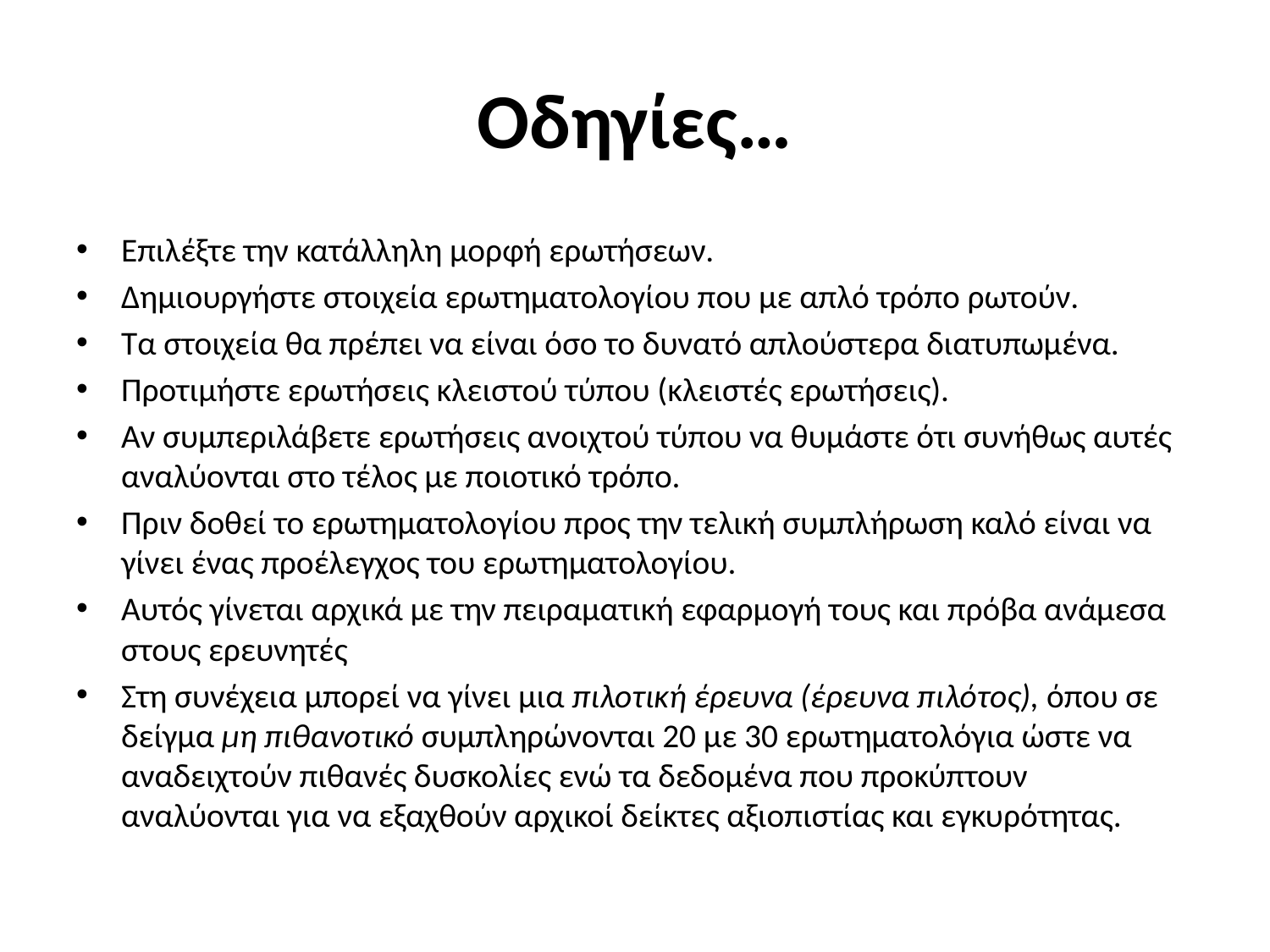

# Οδηγίες…
Επιλέξτε την κατάλληλη μορφή ερωτήσεων.
Δημιουργήστε στοιχεία ερωτηματολογίου που με απλό τρόπο ρωτούν.
Τα στοιχεία θα πρέπει να είναι όσο το δυνατό απλούστερα διατυπωμένα.
Προτιμήστε ερωτήσεις κλειστού τύπου (κλειστές ερωτήσεις).
Αν συμπεριλάβετε ερωτήσεις ανοιχτού τύπου να θυμάστε ότι συνήθως αυτές αναλύονται στο τέλος με ποιοτικό τρόπο.
Πριν δοθεί το ερωτηματολογίου προς την τελική συμπλήρωση καλό είναι να γίνει ένας προέλεγχος του ερωτηματολογίου.
Αυτός γίνεται αρχικά με την πειραματική εφαρμογή τους και πρόβα ανάμεσα στους ερευνητές
Στη συνέχεια μπορεί να γίνει μια πιλοτική έρευνα (έρευνα πιλότος), όπου σε δείγμα μη πιθανοτικό συμπληρώνονται 20 με 30 ερωτηματολόγια ώστε να αναδειχτούν πιθανές δυσκολίες ενώ τα δεδομένα που προκύπτουν αναλύονται για να εξαχθούν αρχικοί δείκτες αξιοπιστίας και εγκυρότητας.